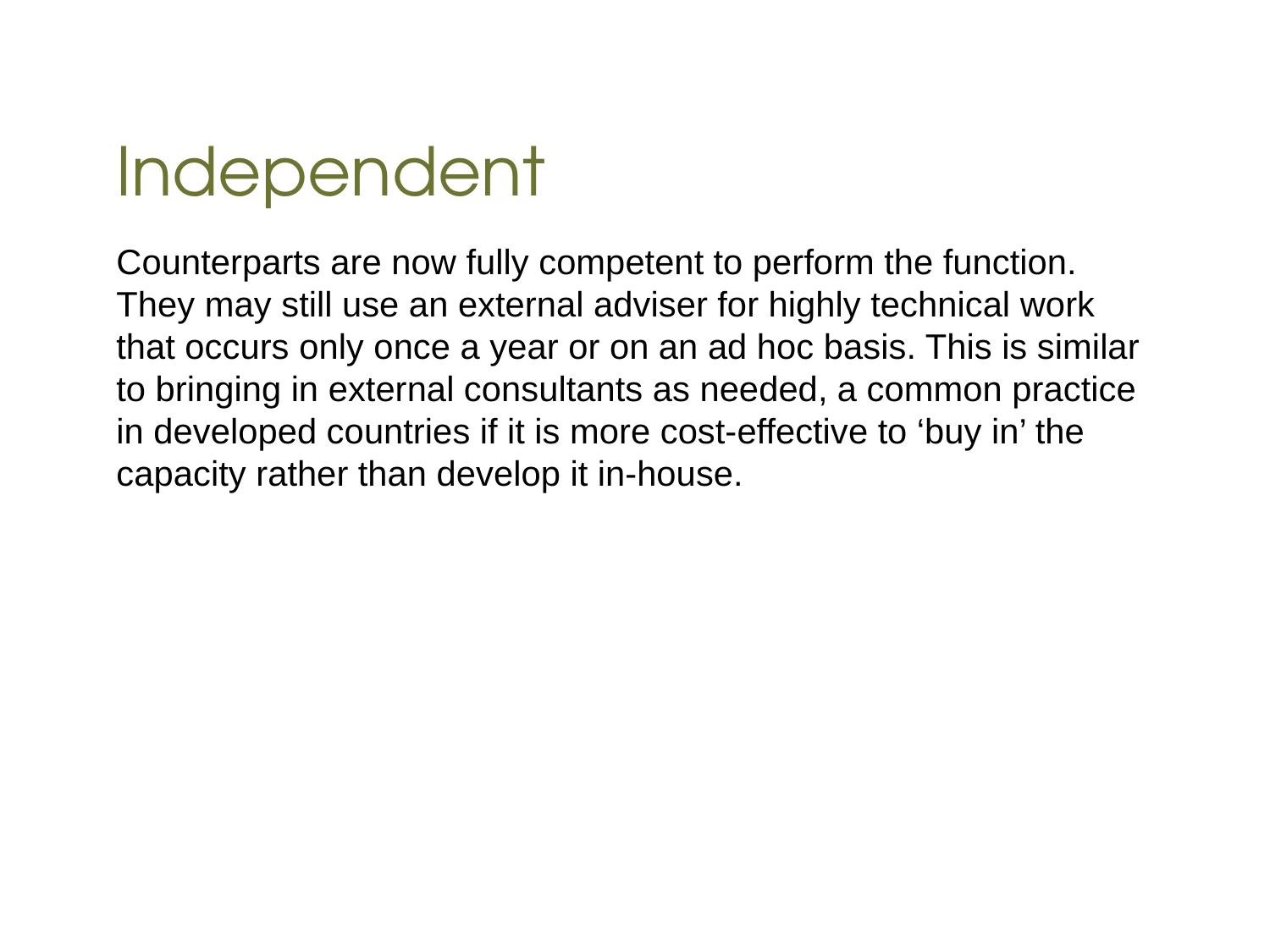

# Independent
Counterparts are now fully competent to perform the function. They may still use an external adviser for highly technical work that occurs only once a year or on an ad hoc basis. This is similar to bringing in external consultants as needed, a common practice in developed countries if it is more cost-effective to ‘buy in’ the capacity rather than develop it in-house.